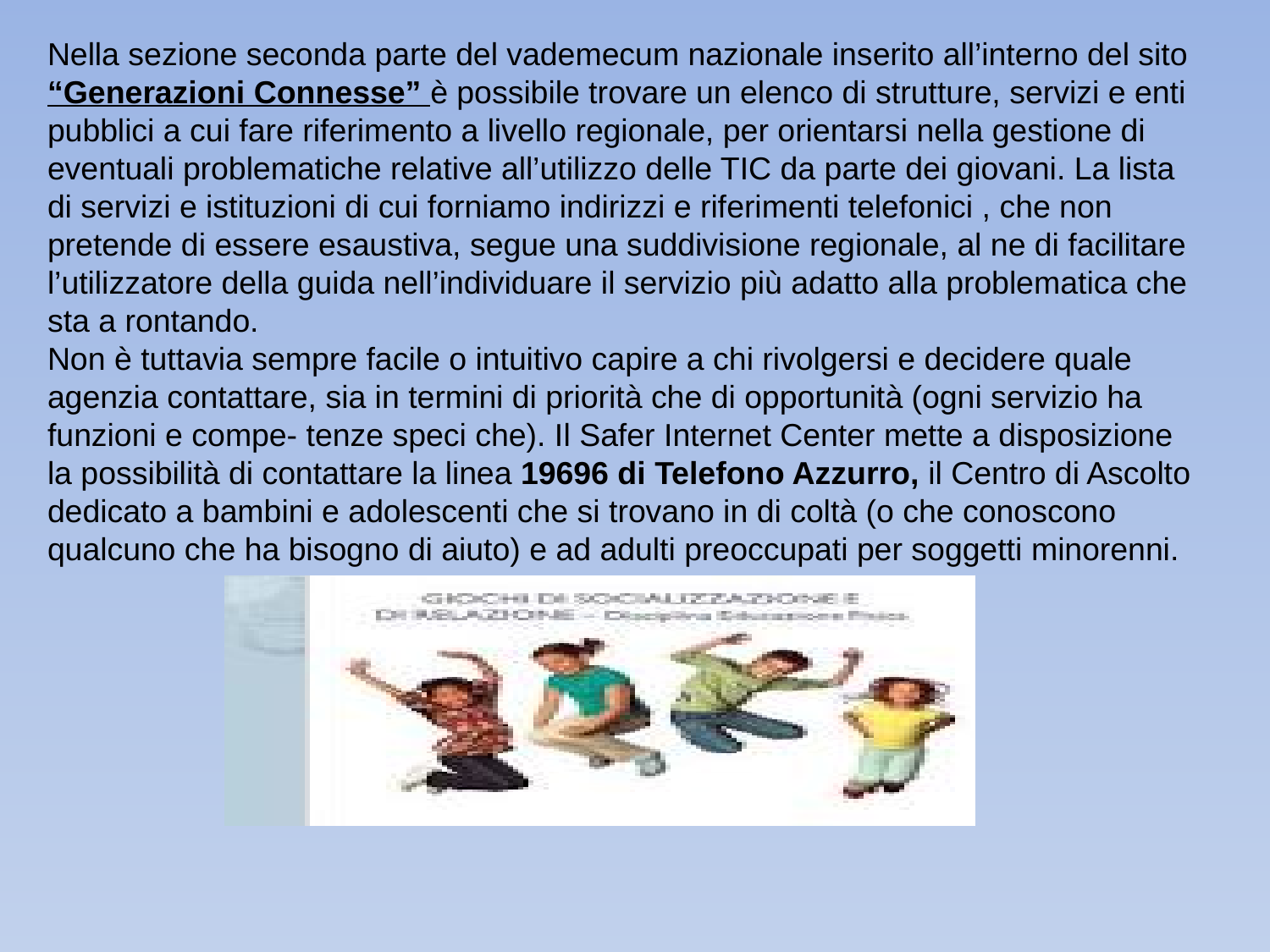

Nella sezione seconda parte del vademecum nazionale inserito all’interno del sito “Generazioni Connesse” è possibile trovare un elenco di strutture, servizi e enti pubblici a cui fare riferimento a livello regionale, per orientarsi nella gestione di eventuali problematiche relative all’utilizzo delle TIC da parte dei giovani. La lista di servizi e istituzioni di cui forniamo indirizzi e riferimenti telefonici , che non pretende di essere esaustiva, segue una suddivisione regionale, al ne di facilitare l’utilizzatore della guida nell’individuare il servizio più adatto alla problematica che sta a rontando.
Non è tuttavia sempre facile o intuitivo capire a chi rivolgersi e decidere quale agenzia contattare, sia in termini di priorità che di opportunità (ogni servizio ha funzioni e compe- tenze speci che). Il Safer Internet Center mette a disposizione la possibilità di contattare la linea 19696 di Telefono Azzurro, il Centro di Ascolto dedicato a bambini e adolescenti che si trovano in di coltà (o che conoscono qualcuno che ha bisogno di aiuto) e ad adulti preoccupati per soggetti minorenni.